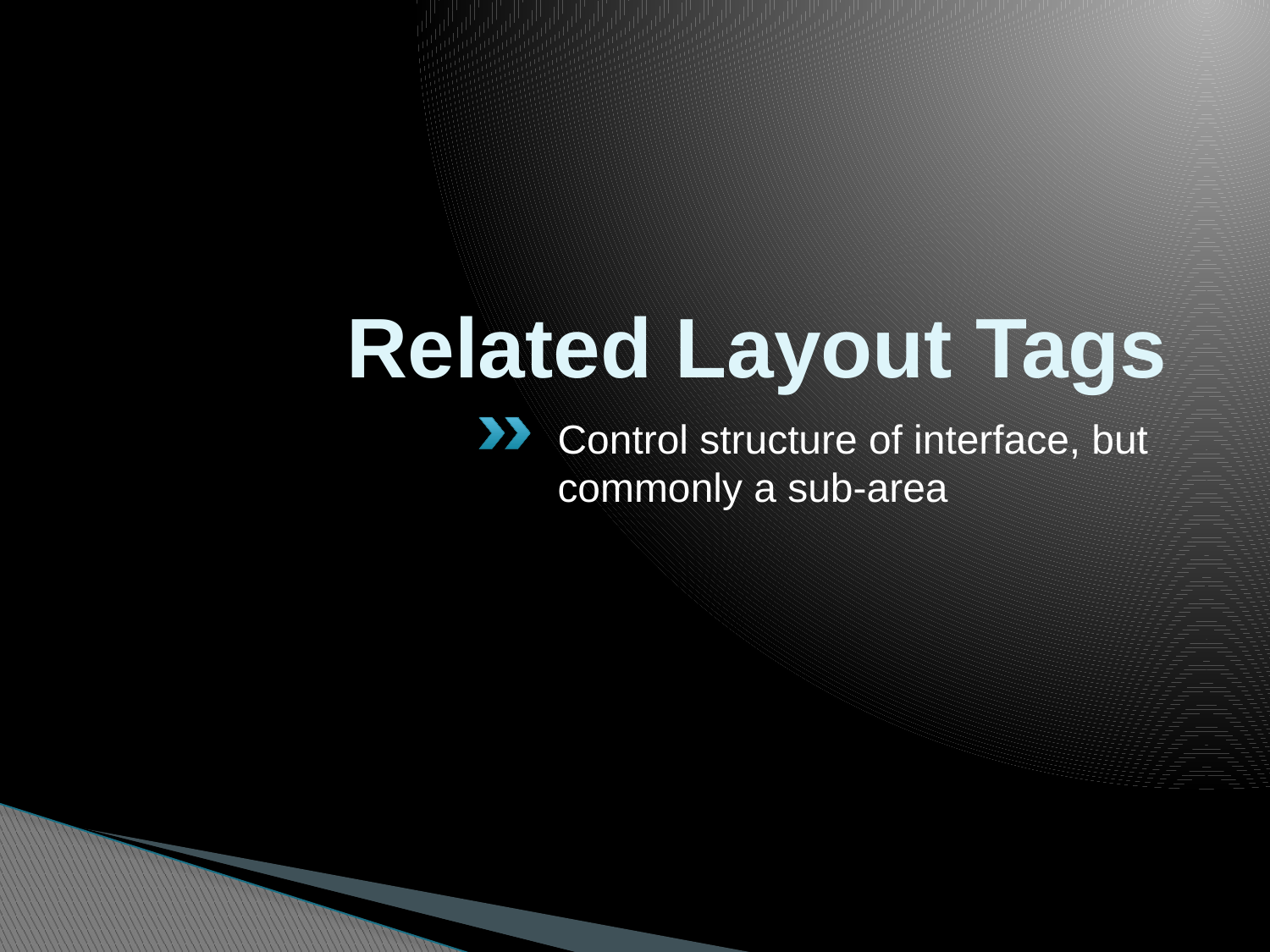

# Related Layout Tags
Control structure of interface, but commonly a sub-area